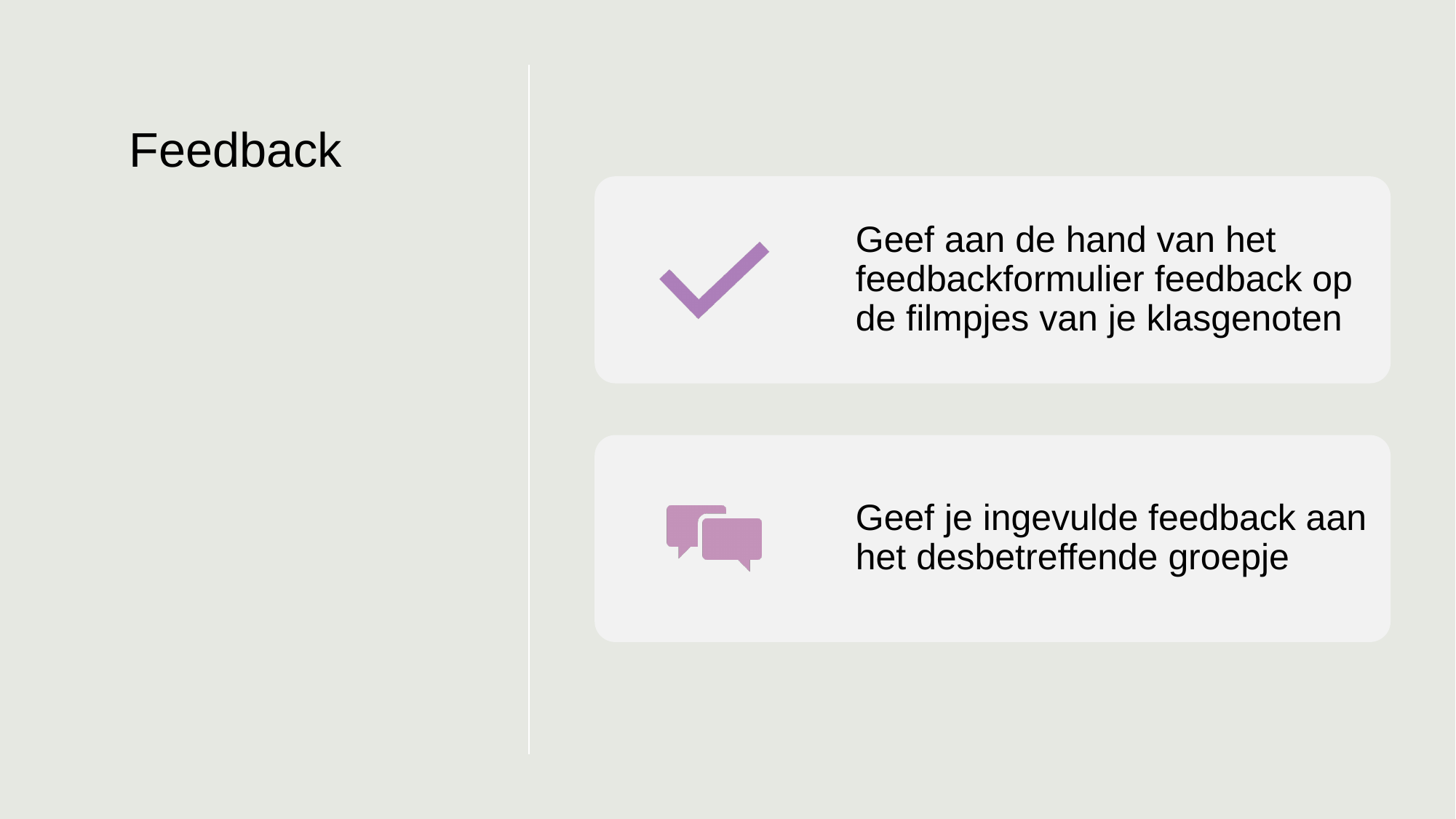

Geef aan de hand van het feedbackformulier feedback op de filmpjes van je klasgenoten
Geef je ingevulde feedback aan het desbetreffende groepje
# Feedback